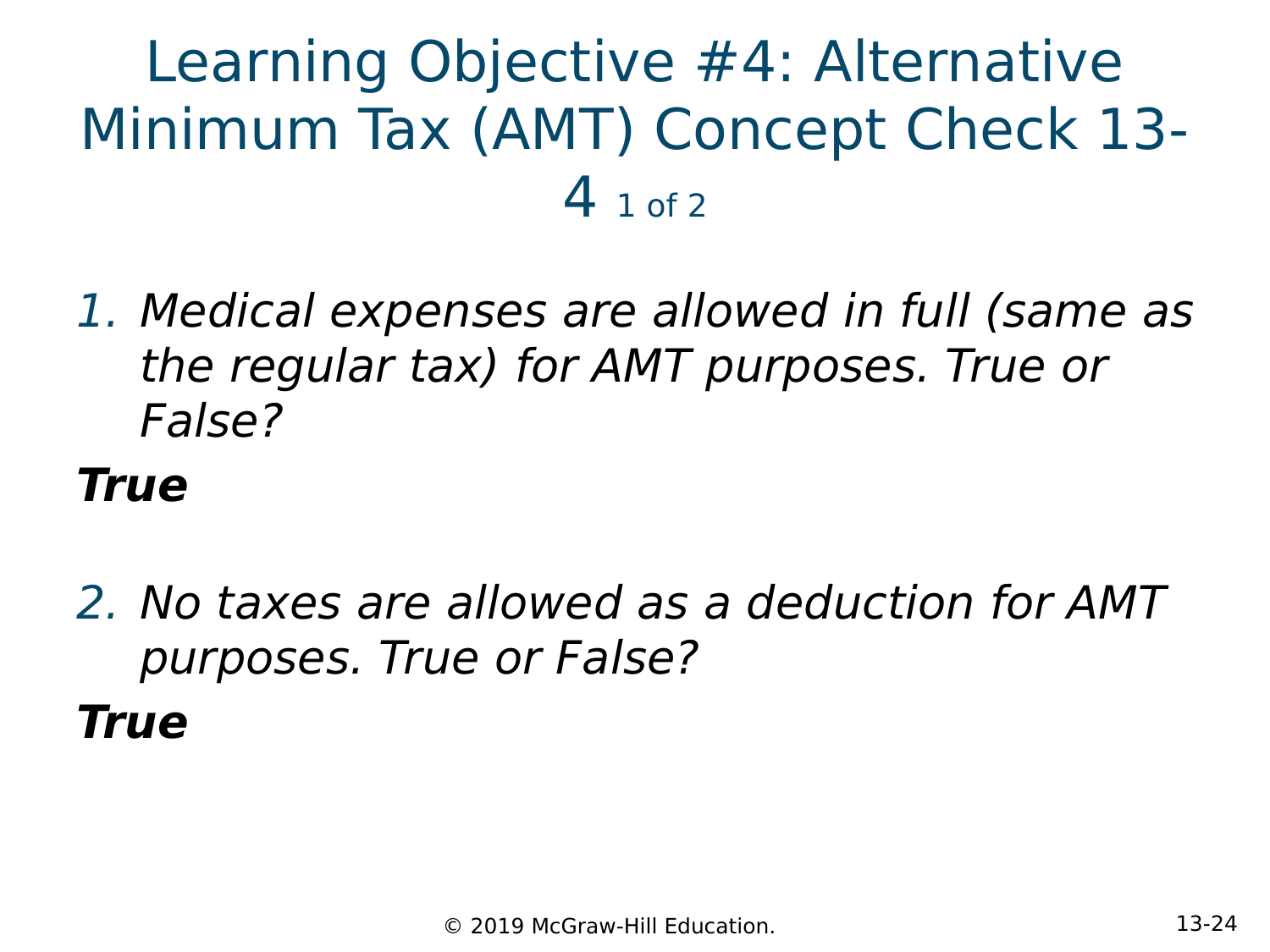

# Learning Objective #4: Alternative Minimum Tax (AMT) Concept Check 13-4 1 of 2
Medical expenses are allowed in full (same as the regular tax) for AMT purposes. True or False?
True
No taxes are allowed as a deduction for AMT purposes. True or False?
True